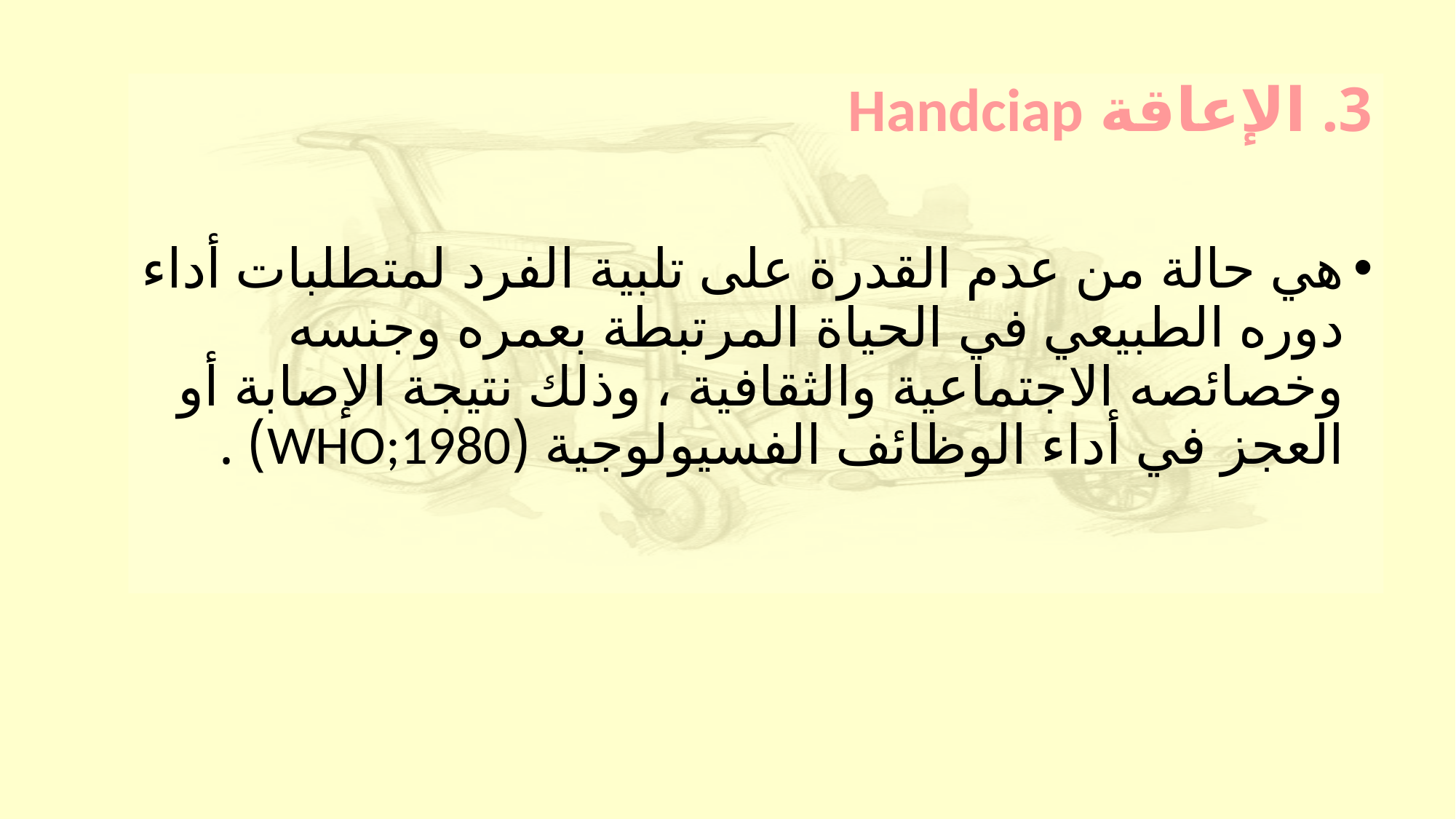

3. الإعاقة Handciap

هي حالة من عدم القدرة على تلبية الفرد لمتطلبات أداء دوره الطبيعي في الحياة المرتبطة بعمره وجنسه وخصائصه الاجتماعية والثقافية ، وذلك نتيجة الإصابة أو العجز في أداء الوظائف الفسيولوجية (WHO;1980) .